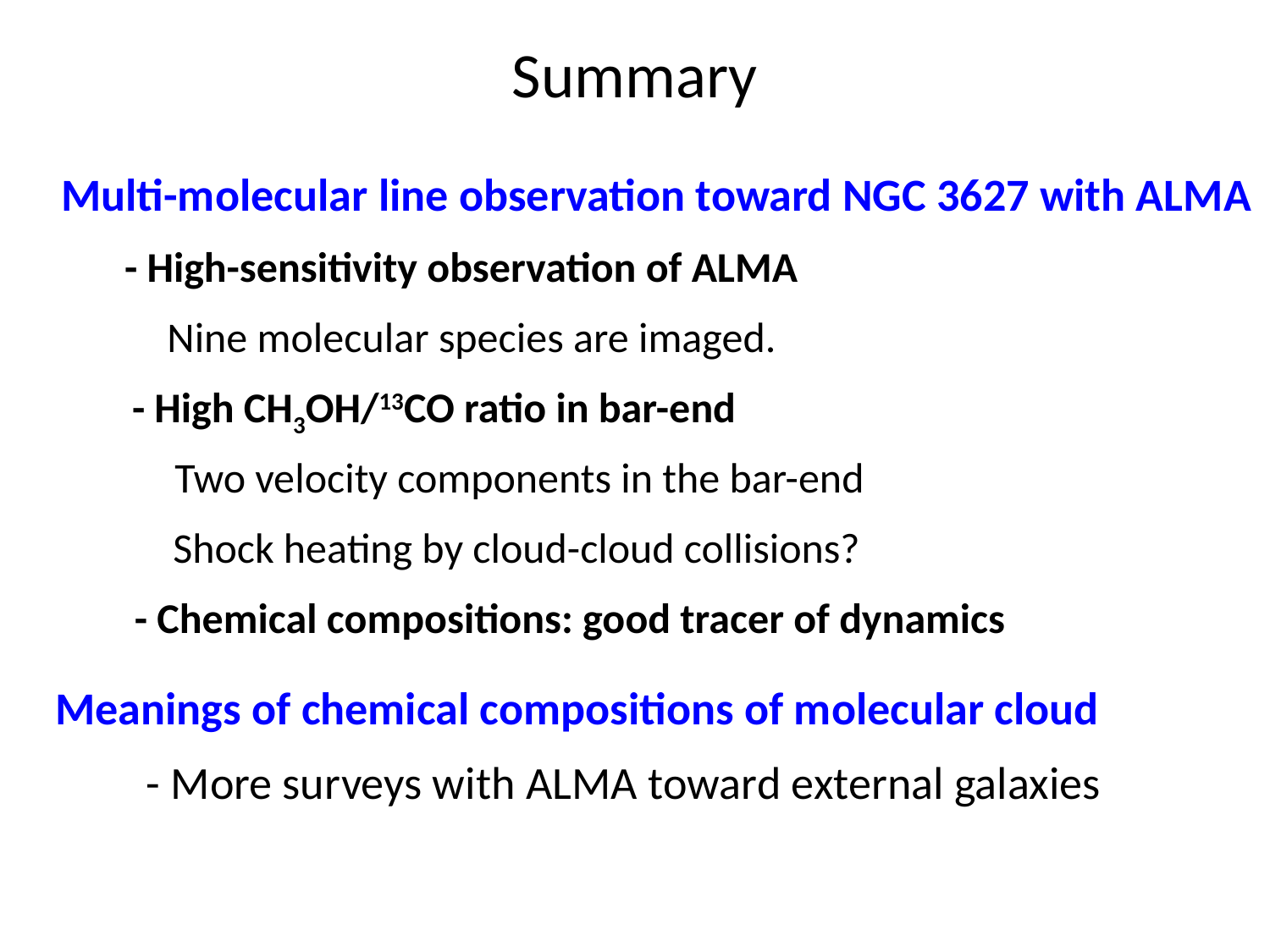

# Summary
Multi-molecular line observation toward NGC 3627 with ALMA
- High-sensitivity observation of ALMA
Nine molecular species are imaged.
- High CH3OH/13CO ratio in bar-end
Two velocity components in the bar-end
Shock heating by cloud-cloud collisions?
- Chemical compositions: good tracer of dynamics
Meanings of chemical compositions of molecular cloud
- More surveys with ALMA toward external galaxies